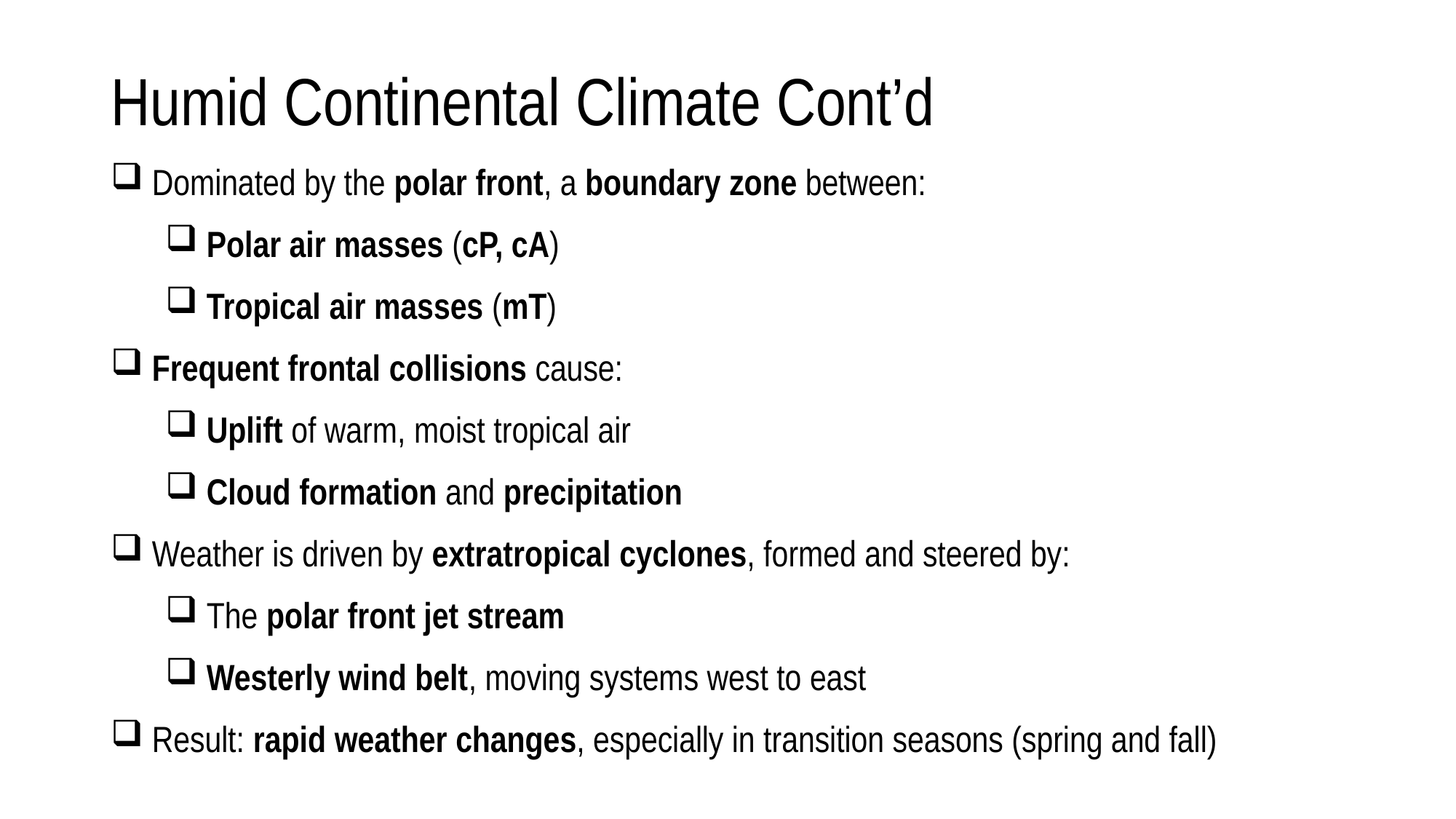

# Humid Continental Climate Cont’d
 Dominated by the polar front, a boundary zone between:
 Polar air masses (cP, cA)
 Tropical air masses (mT)
 Frequent frontal collisions cause:
 Uplift of warm, moist tropical air
 Cloud formation and precipitation
 Weather is driven by extratropical cyclones, formed and steered by:
 The polar front jet stream
 Westerly wind belt, moving systems west to east
 Result: rapid weather changes, especially in transition seasons (spring and fall)